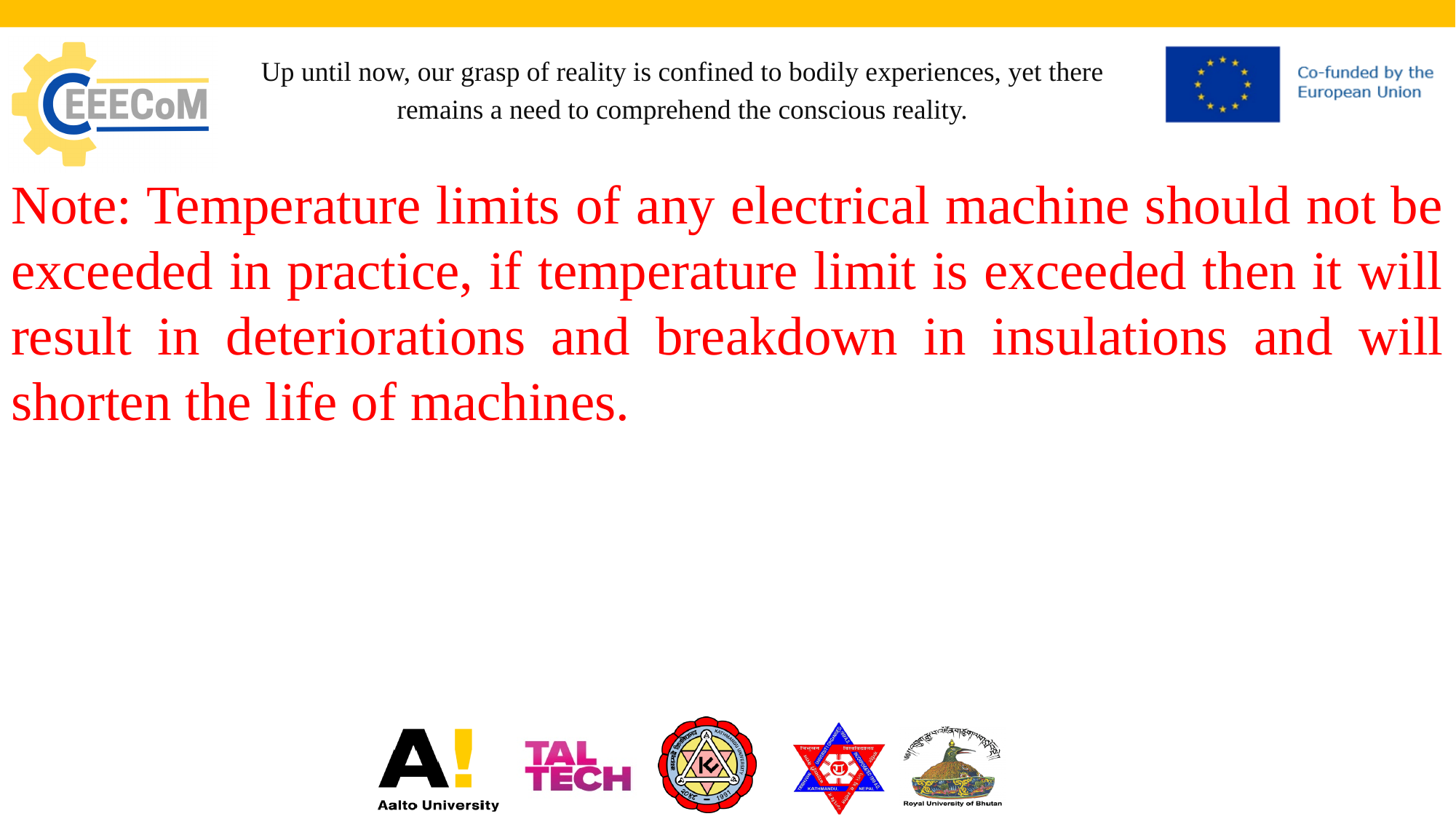

# Up until now, our grasp of reality is confined to bodily experiences, yet there remains a need to comprehend the conscious reality.
Note: Temperature limits of any electrical machine should not be exceeded in practice, if temperature limit is exceeded then it will result in deteriorations and breakdown in insulations and will shorten the life of machines.